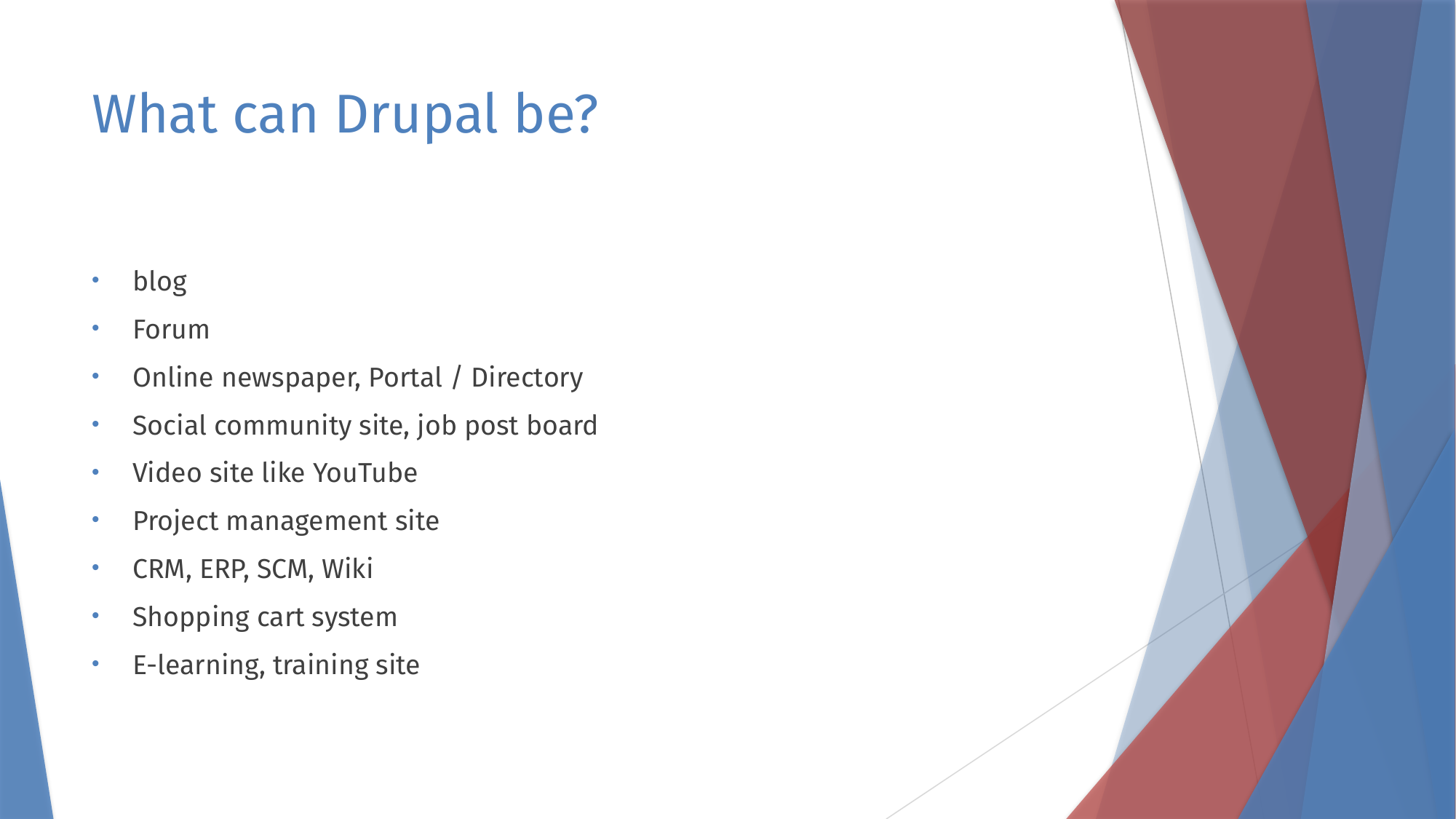

# What can Drupal be?
blog
Forum
Online newspaper, Portal / Directory
Social community site, job post board
Video site like YouTube
Project management site
CRM, ERP, SCM, Wiki
Shopping cart system
E-learning, training site